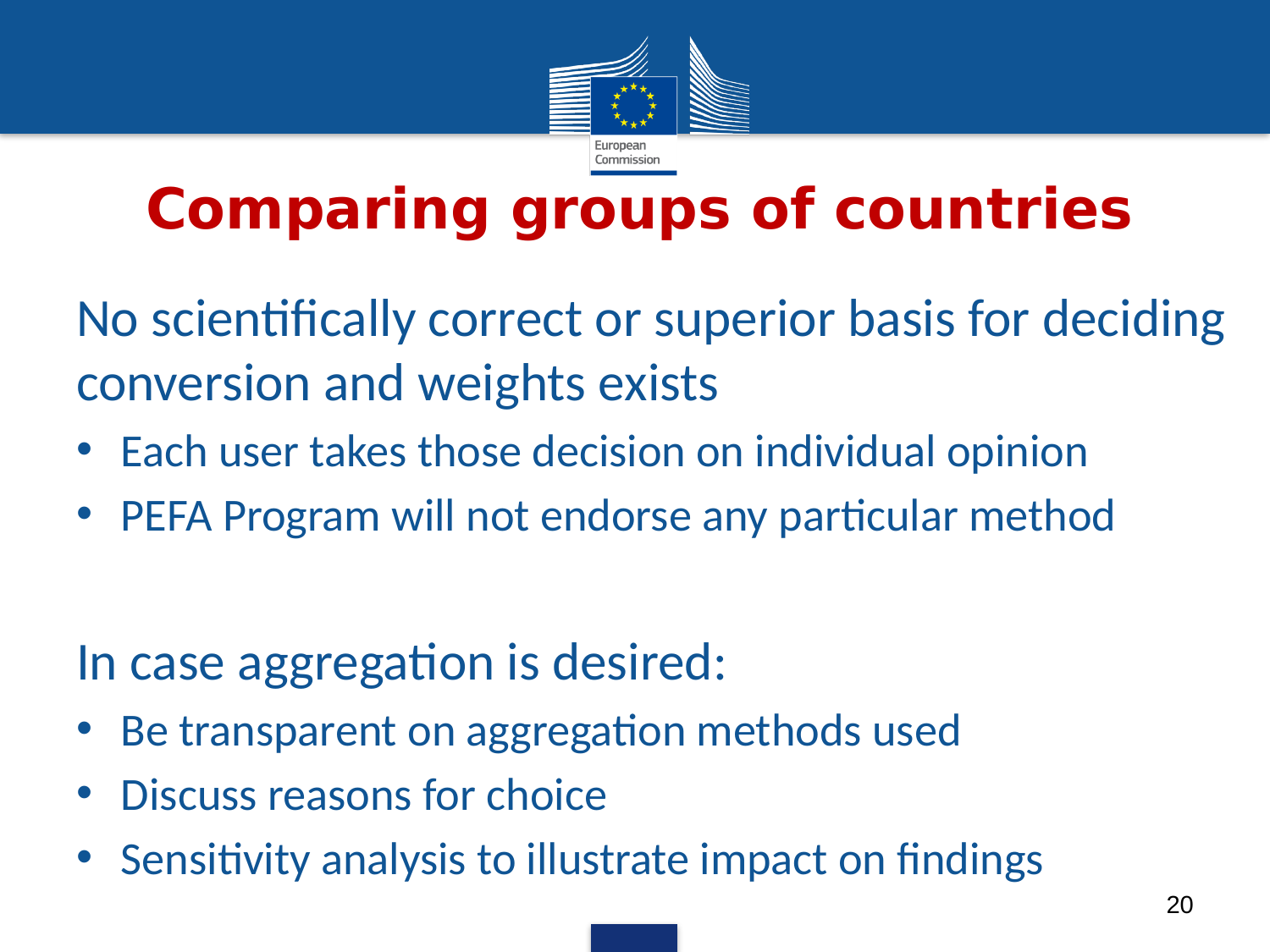

# Comparing groups of countries
No scientifically correct or superior basis for deciding conversion and weights exists
Each user takes those decision on individual opinion
PEFA Program will not endorse any particular method

In case aggregation is desired:
Be transparent on aggregation methods used
Discuss reasons for choice
Sensitivity analysis to illustrate impact on findings

20